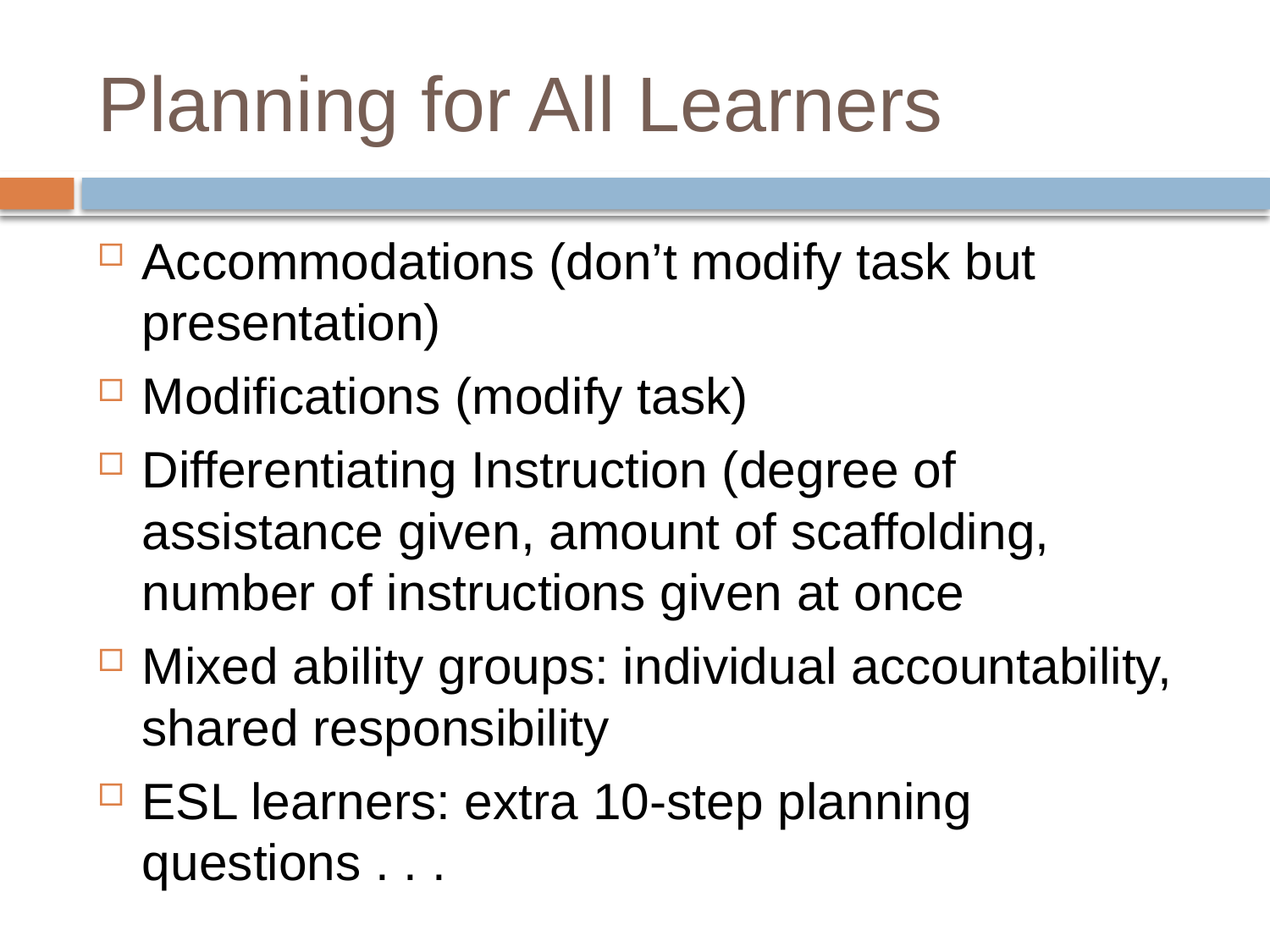

# Planning for All Learners
Accommodations (don’t modify task but presentation)
Modifications (modify task)
Differentiating Instruction (degree of assistance given, amount of scaffolding, number of instructions given at once
Mixed ability groups: individual accountability, shared responsibility
ESL learners: extra 10-step planning questions . . .